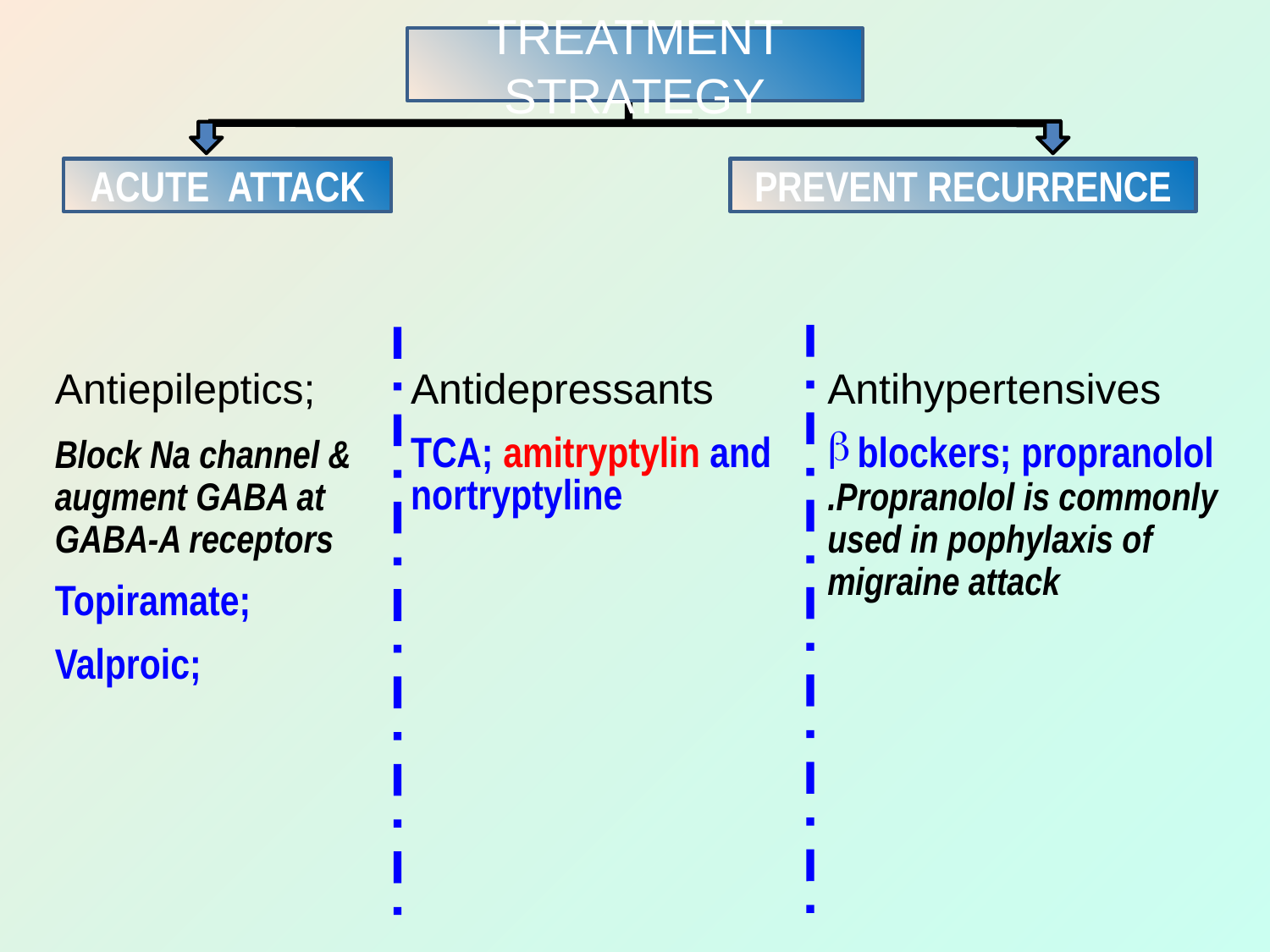

TREATMENT STRATEGY

ACUTE  ATTACK

PREVENT RECURRENCE

Antiepileptics;
Block Na channel &  augment GABA at GABA-A receptors
Topiramate;
Valproic;
Antidepressants
TCA; amitryptylin and nortryptyline
Antihypertensives
blockers; propranolol
.Propranolol is commonly used in pophylaxis of migraine attack